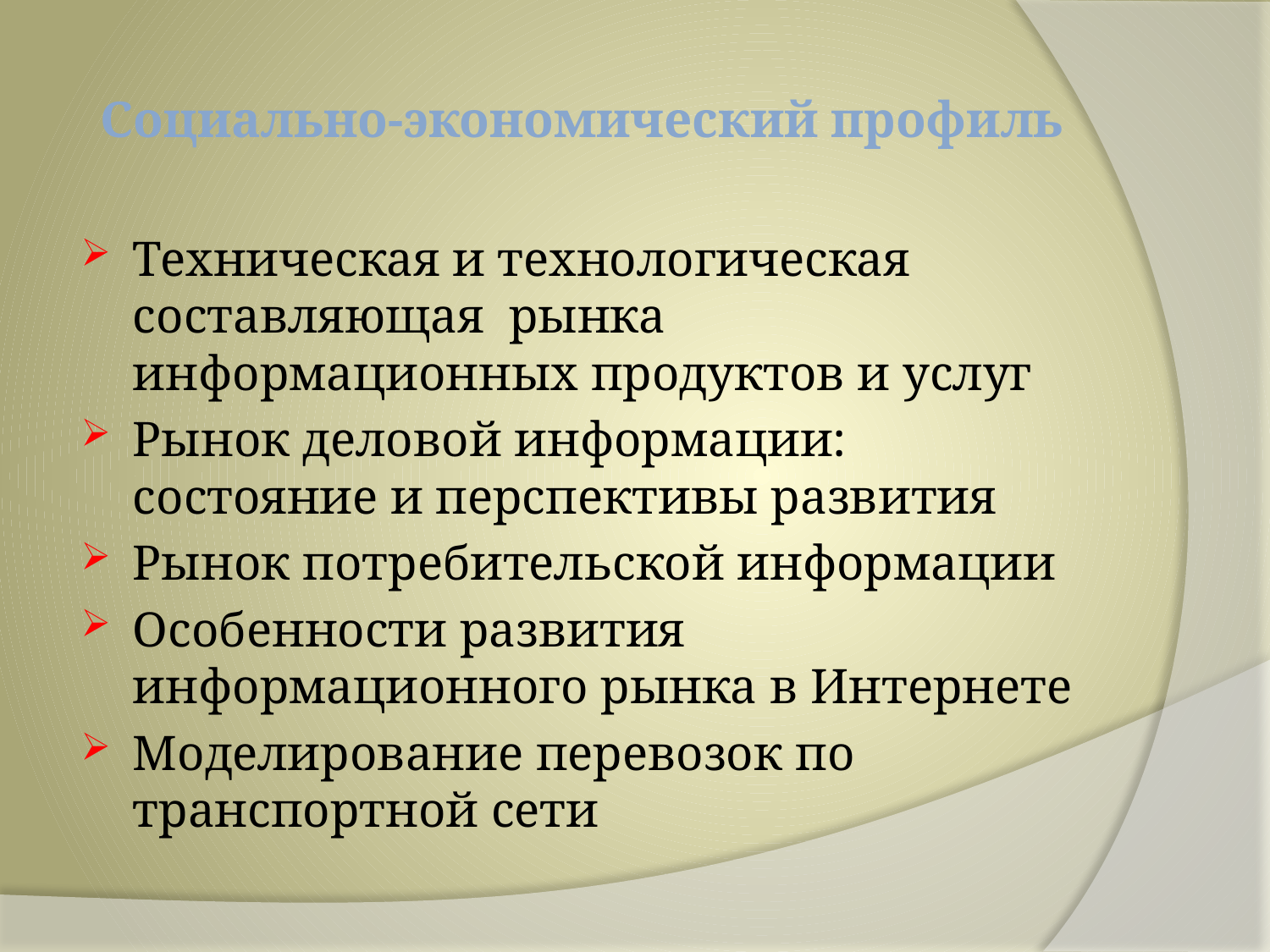

# Социально-экономический профиль
Техническая и технологическая составляющая  рынка информационных продуктов и услуг
Рынок деловой информации: состояние и перспективы развития
Рынок потребительской информации
Особенности развития информационного рынка в Интернете
Моделирование перевозок по транспортной сети